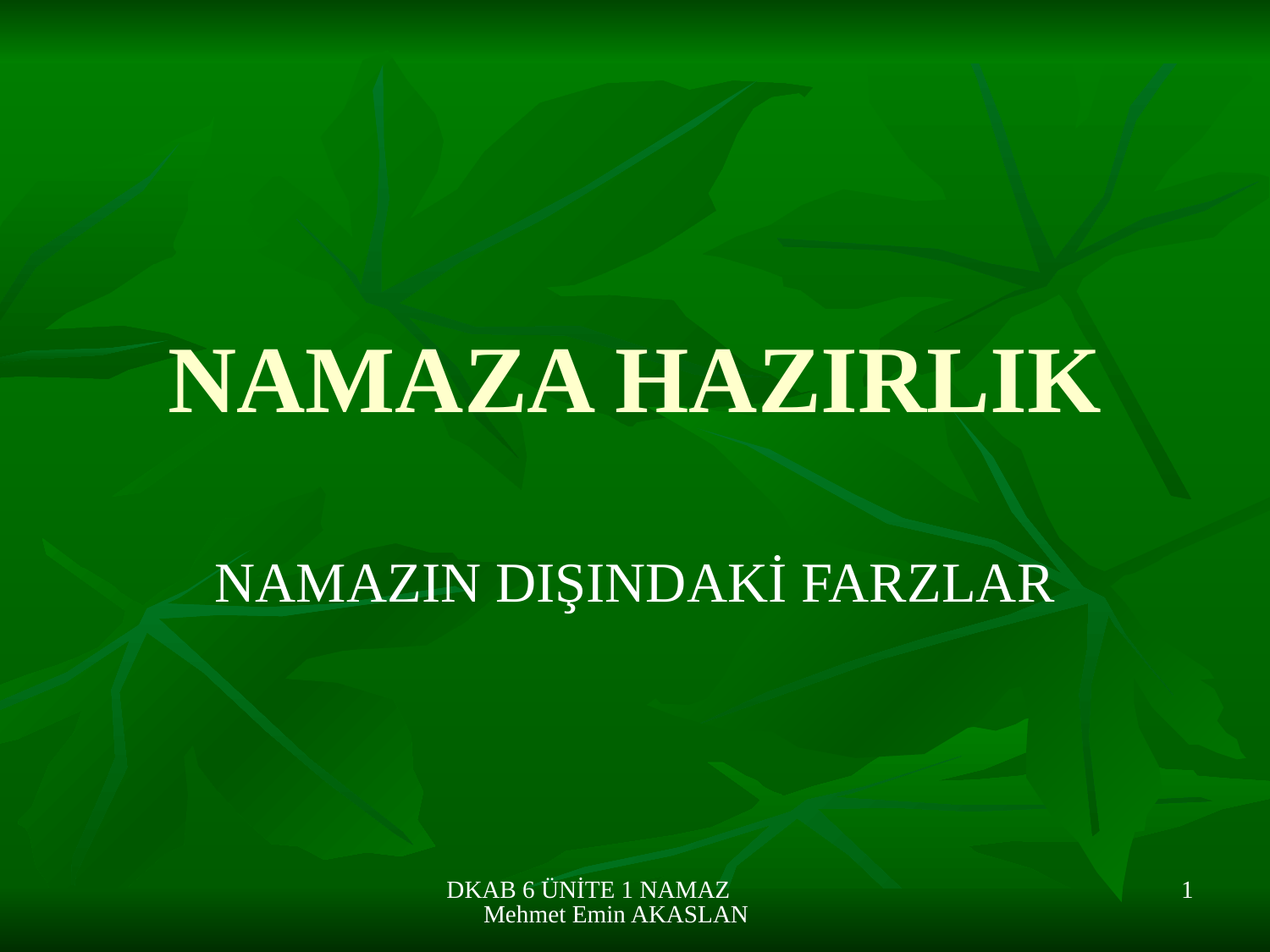

# NAMAZA HAZIRLIK
NAMAZIN DIŞINDAKİ FARZLAR

DKAB 6 ÜNİTE 1 NAMAZ                     Mehmet Emin AKASLAN
1